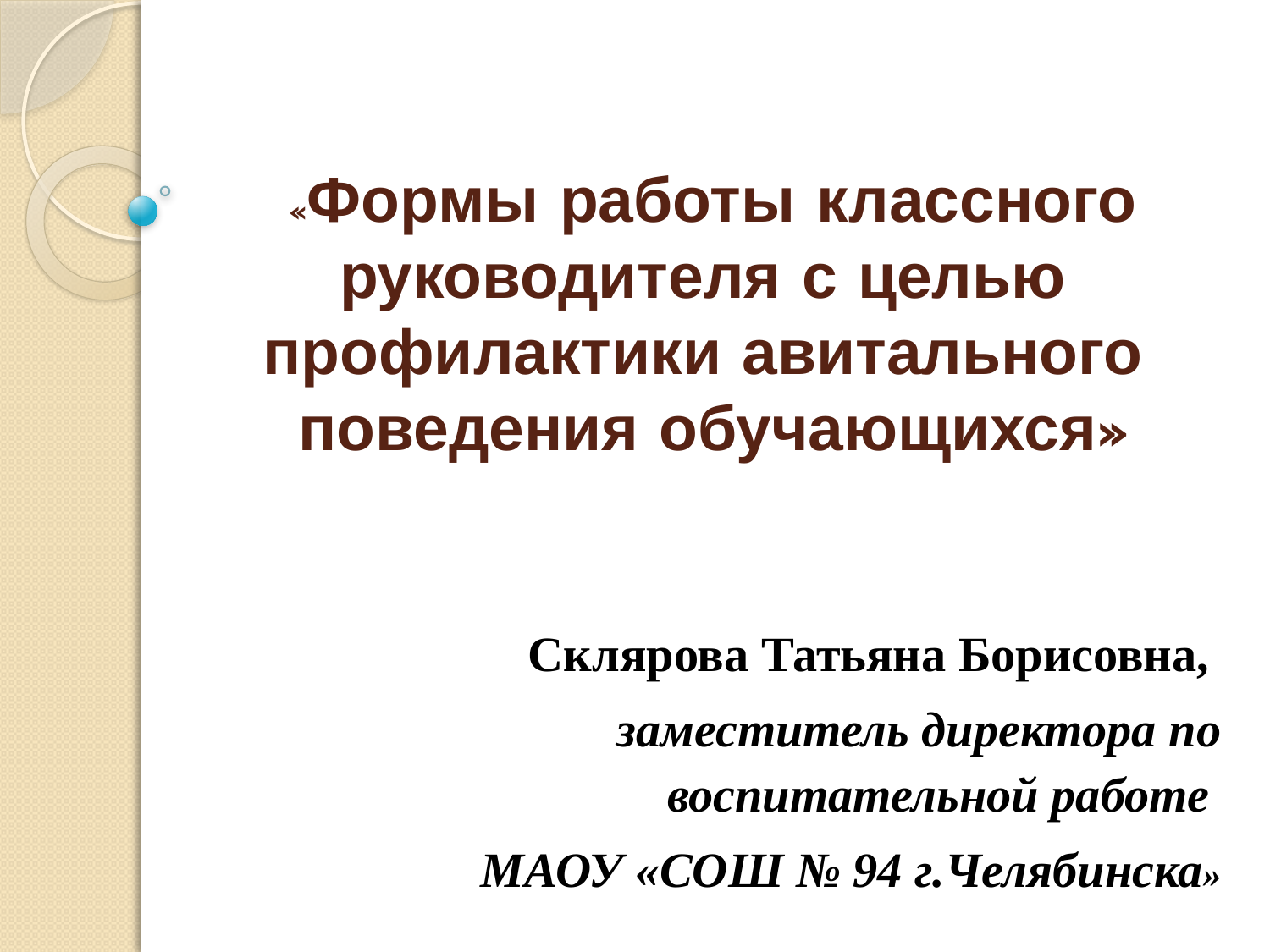

# «Формы работы классного руководителя с целью  профилактики авитального  поведения обучающихся»
Склярова Татьяна Борисовна,
заместитель директора по воспитательной работе
МАОУ «СОШ № 94 г.Челябинска»